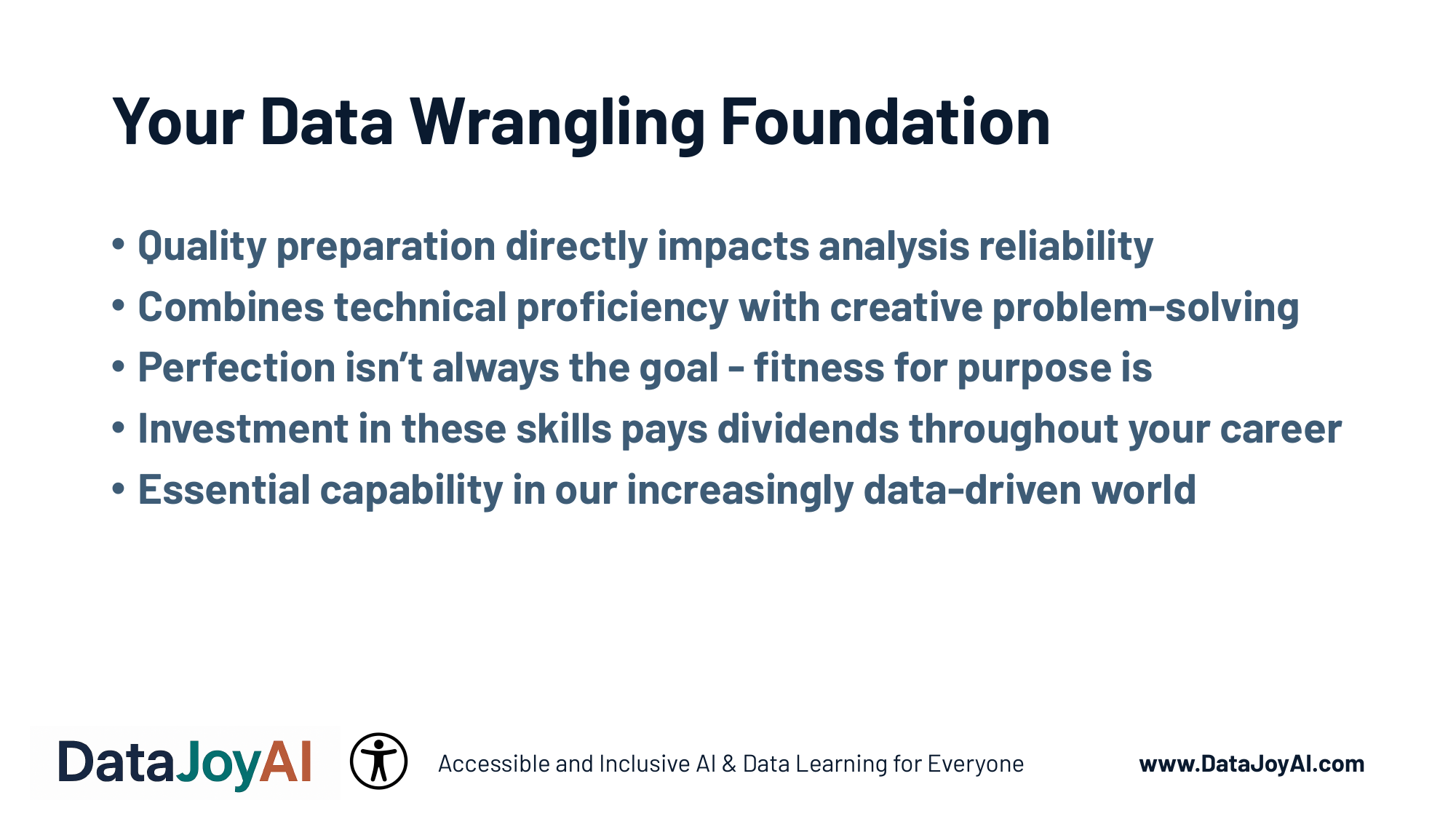

# Your Data Wrangling Foundation
Quality preparation directly impacts analysis reliability
Combines technical proficiency with creative problem-solving
Perfection isn’t always the goal - fitness for purpose is
Investment in these skills pays dividends throughout your career
Essential capability in our increasingly data-driven world